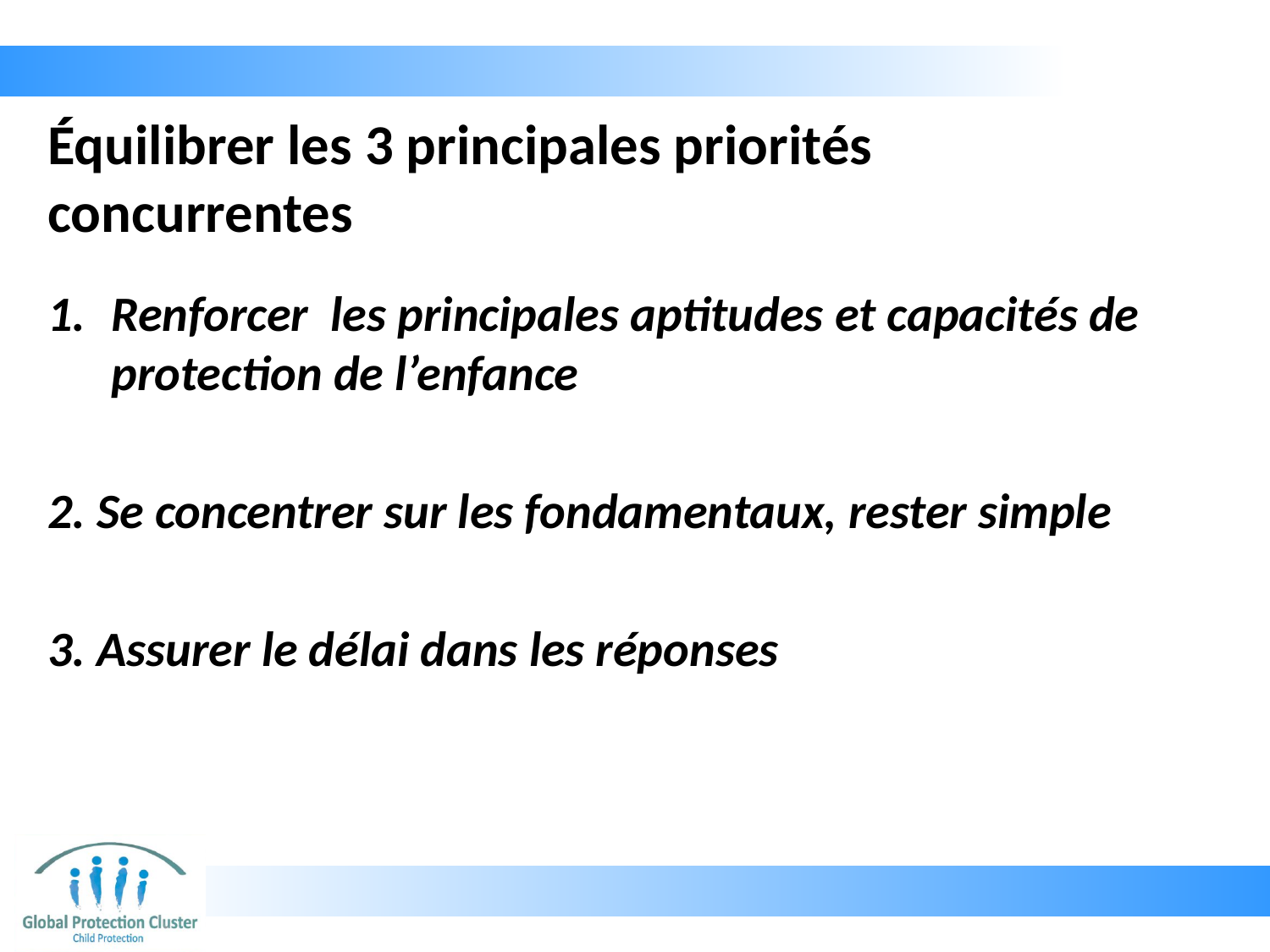

# Équilibrer les 3 principales priorités concurrentes

Renforcer  les principales aptitudes et capacités de protection de l’enfance

2. Se concentrer sur les fondamentaux, rester simple

3. Assurer le délai dans les réponses